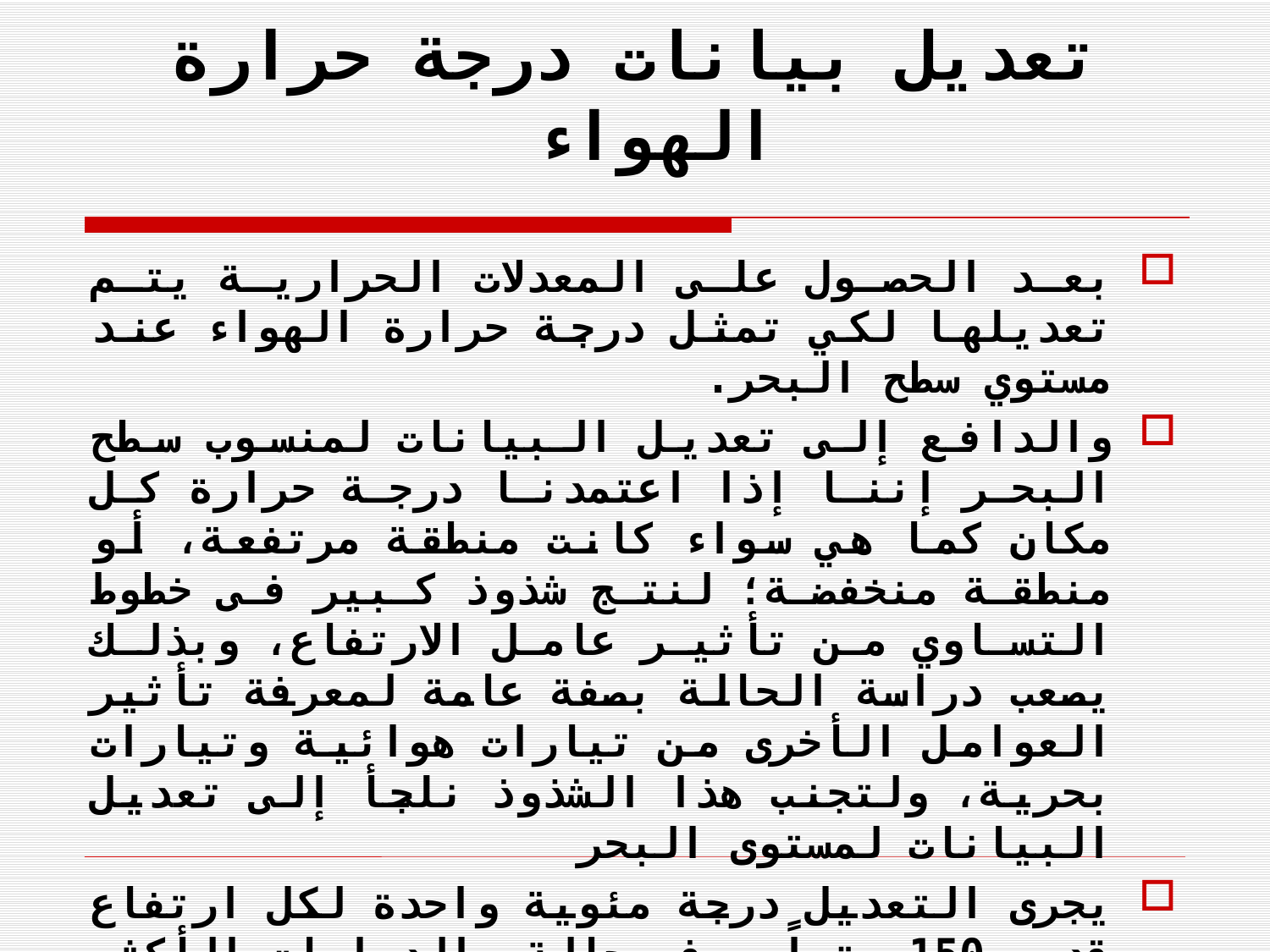

# تعديل بيانات درجة حرارة الهواء
بعد الحصول على المعدلات الحرارية يتم تعديلها لكي تمثل درجة حرارة الهواء عند مستوي سطح البحر.
والدافع إلى تعديل البيانات لمنسوب سطح البحر إننا إذا اعتمدنا درجة حرارة كل مكان كما هي سواء كانت منطقة مرتفعة، أو منطقة منخفضة؛ لنتج شذوذ كبير فى خطوط التساوي من تأثير عامل الارتفاع، وبذلك يصعب دراسة الحالة بصفة عامة لمعرفة تأثير العوامل الأخرى من تيارات هوائية وتيارات بحرية، ولتجنب هذا الشذوذ نلجأ إلى تعديل البيانات لمستوى البحر
يجرى التعديل درجة مئوية واحدة لكل ارتفاع قدره 150 متراً، وفى حالة  الدراسات الأكثر الدقة  يجرى التعديل على أساس انخفاض الحرارة درجة واحدة كلما ارتفعنا 220 متراً فى الشتاء، ودرجة واحدة لكل 140 متراً فى الصيف، ودرجة مئوية واحدة لكل 180 متراً فى العام كله.